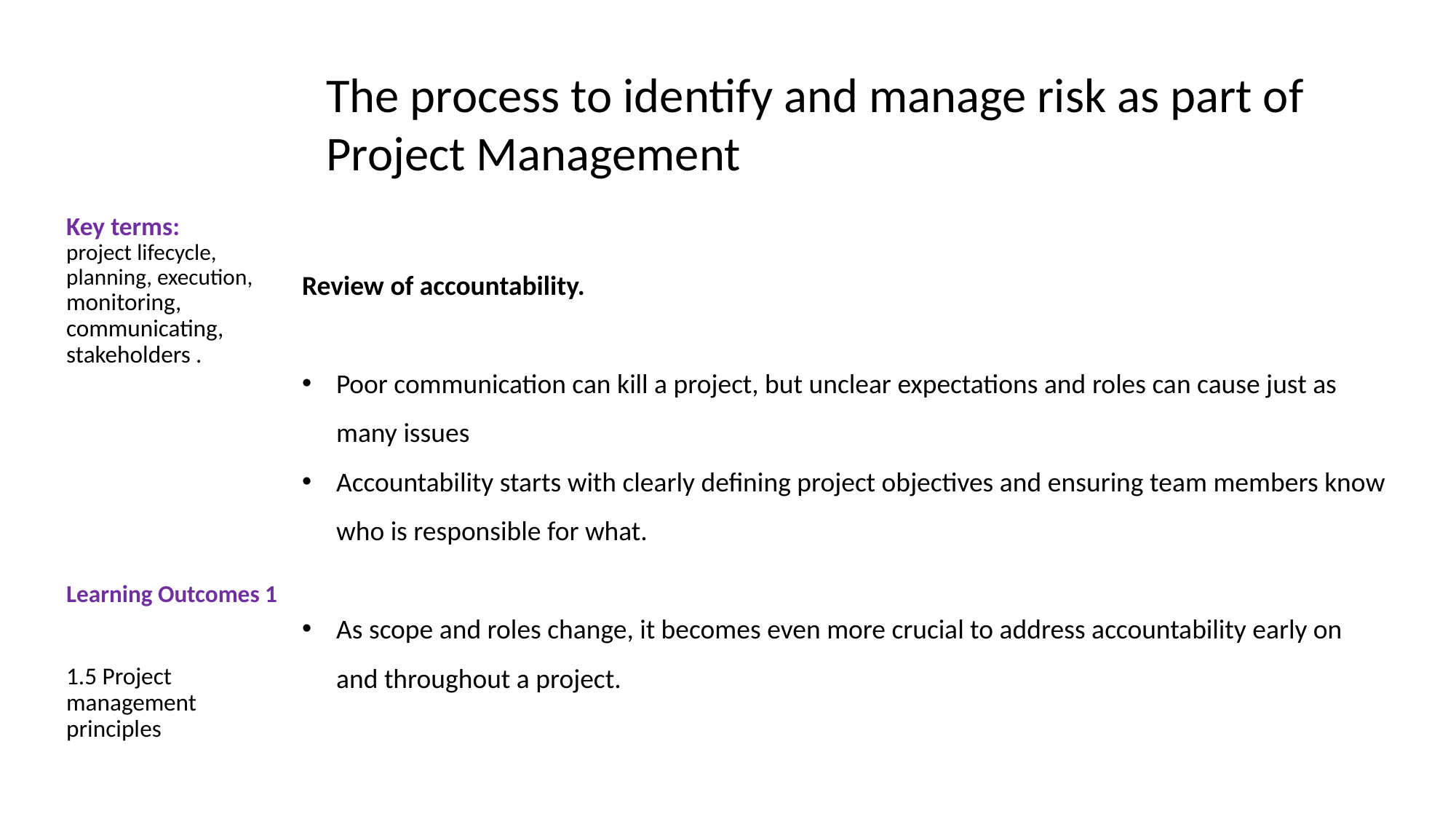

The process to identify and manage risk as part of Project Management

Key terms:
project lifecycle, planning, execution, monitoring, communicating, stakeholders .

Learning Outcomes 1

1.5 Project management principles

Review of accountability.

Poor communication can kill a project, but unclear expectations and roles can cause just as many issues
Accountability starts with clearly defining project objectives and ensuring team members know who is responsible for what.

As scope and roles change, it becomes even more crucial to address accountability early on and throughout a project.